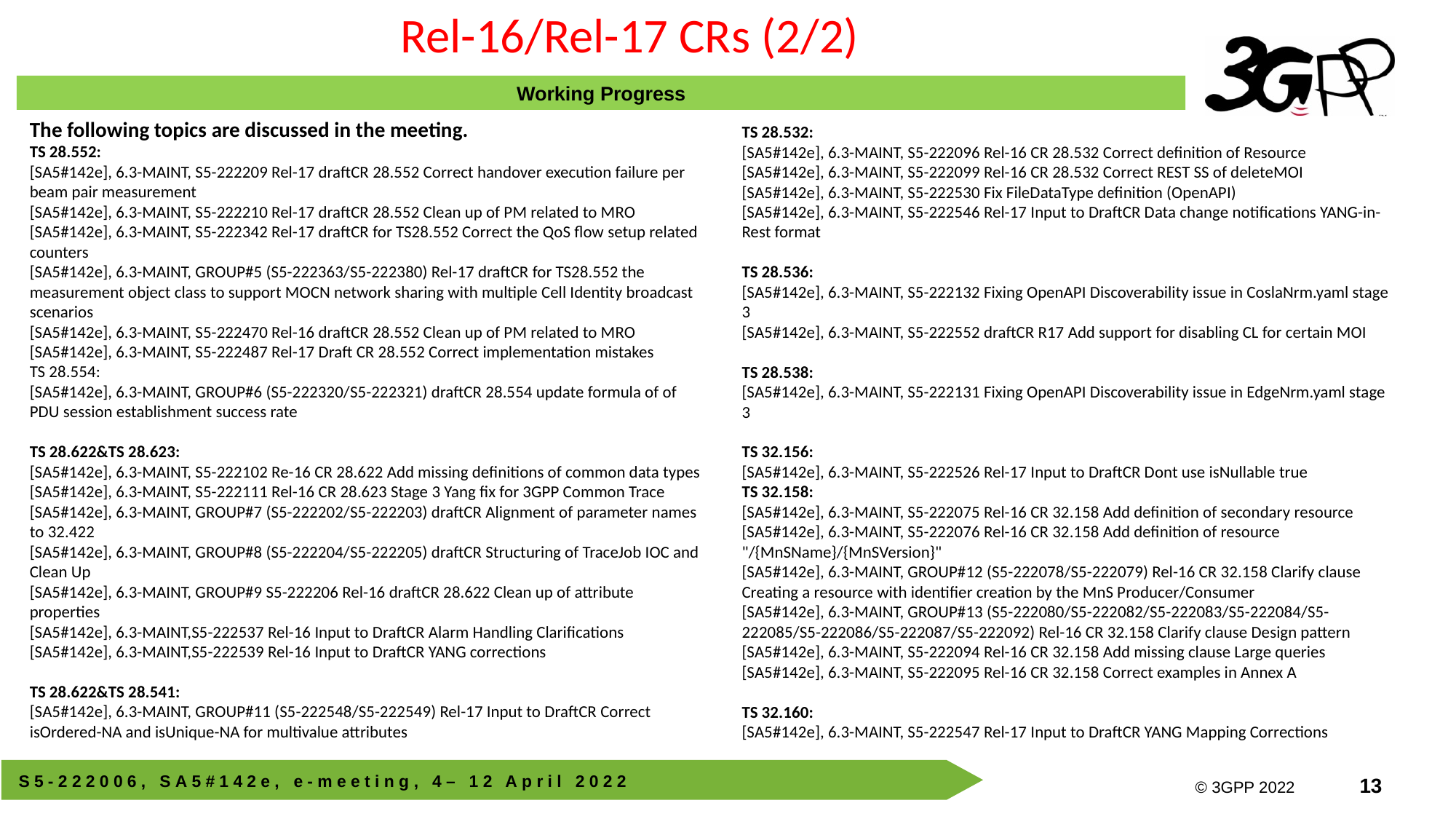

Rel-16/Rel-17 CRs (2/2)
Working Progress
The following topics are discussed in the meeting.
TS 28.552:
[SA5#142e], 6.3-MAINT, S5-222209 Rel-17 draftCR 28.552 Correct handover execution failure per beam pair measurement
[SA5#142e], 6.3-MAINT, S5-222210 Rel-17 draftCR 28.552 Clean up of PM related to MRO
[SA5#142e], 6.3-MAINT, S5-222342 Rel-17 draftCR for TS28.552 Correct the QoS flow setup related counters
[SA5#142e], 6.3-MAINT, GROUP#5 (S5-222363/S5-222380) Rel-17 draftCR for TS28.552 the measurement object class to support MOCN network sharing with multiple Cell Identity broadcast scenarios
[SA5#142e], 6.3-MAINT, S5-222470 Rel-16 draftCR 28.552 Clean up of PM related to MRO
[SA5#142e], 6.3-MAINT, S5-222487 Rel-17 Draft CR 28.552 Correct implementation mistakes
TS 28.554:
[SA5#142e], 6.3-MAINT, GROUP#6 (S5-222320/S5-222321) draftCR 28.554 update formula of of PDU session establishment success rate

TS 28.622&TS 28.623:
[SA5#142e], 6.3-MAINT, S5-222102 Re-16 CR 28.622 Add missing definitions of common data types
[SA5#142e], 6.3-MAINT, S5-222111 Rel-16 CR 28.623 Stage 3 Yang fix for 3GPP Common Trace
[SA5#142e], 6.3-MAINT, GROUP#7 (S5-222202/S5-222203) draftCR Alignment of parameter names to 32.422
[SA5#142e], 6.3-MAINT, GROUP#8 (S5-222204/S5-222205) draftCR Structuring of TraceJob IOC and Clean Up
[SA5#142e], 6.3-MAINT, GROUP#9 S5-222206 Rel-16 draftCR 28.622 Clean up of attribute properties
[SA5#142e], 6.3-MAINT,S5-222537 Rel-16 Input to DraftCR Alarm Handling Clarifications
[SA5#142e], 6.3-MAINT,S5-222539 Rel-16 Input to DraftCR YANG corrections

TS 28.622&TS 28.541:
[SA5#142e], 6.3-MAINT, GROUP#11 (S5-222548/S5-222549) Rel-17 Input to DraftCR Correct isOrdered-NA and isUnique-NA for multivalue attributes
TS 28.532:
[SA5#142e], 6.3-MAINT, S5-222096 Rel-16 CR 28.532 Correct definition of Resource
[SA5#142e], 6.3-MAINT, S5-222099 Rel-16 CR 28.532 Correct REST SS of deleteMOI
[SA5#142e], 6.3-MAINT, S5-222530 Fix FileDataType definition (OpenAPI)
[SA5#142e], 6.3-MAINT, S5-222546 Rel-17 Input to DraftCR Data change notifications YANG-in-Rest format

TS 28.536:
[SA5#142e], 6.3-MAINT, S5-222132 Fixing OpenAPI Discoverability issue in CoslaNrm.yaml stage 3
[SA5#142e], 6.3-MAINT, S5-222552 draftCR R17 Add support for disabling CL for certain MOI

TS 28.538:
[SA5#142e], 6.3-MAINT, S5-222131 Fixing OpenAPI Discoverability issue in EdgeNrm.yaml stage 3

TS 32.156:
[SA5#142e], 6.3-MAINT, S5-222526 Rel-17 Input to DraftCR Dont use isNullable true
TS 32.158:
[SA5#142e], 6.3-MAINT, S5-222075 Rel-16 CR 32.158 Add definition of secondary resource
[SA5#142e], 6.3-MAINT, S5-222076 Rel-16 CR 32.158 Add definition of resource "/{MnSName}/{MnSVersion}"
[SA5#142e], 6.3-MAINT, GROUP#12 (S5-222078/S5-222079) Rel-16 CR 32.158 Clarify clause Creating a resource with identifier creation by the MnS Producer/Consumer
[SA5#142e], 6.3-MAINT, GROUP#13 (S5-222080/S5-222082/S5-222083/S5-222084/S5-222085/S5-222086/S5-222087/S5-222092) Rel-16 CR 32.158 Clarify clause Design pattern
[SA5#142e], 6.3-MAINT, S5-222094 Rel-16 CR 32.158 Add missing clause Large queries
[SA5#142e], 6.3-MAINT, S5-222095 Rel-16 CR 32.158 Correct examples in Annex A

TS 32.160:
[SA5#142e], 6.3-MAINT, S5-222547 Rel-17 Input to DraftCR YANG Mapping Corrections